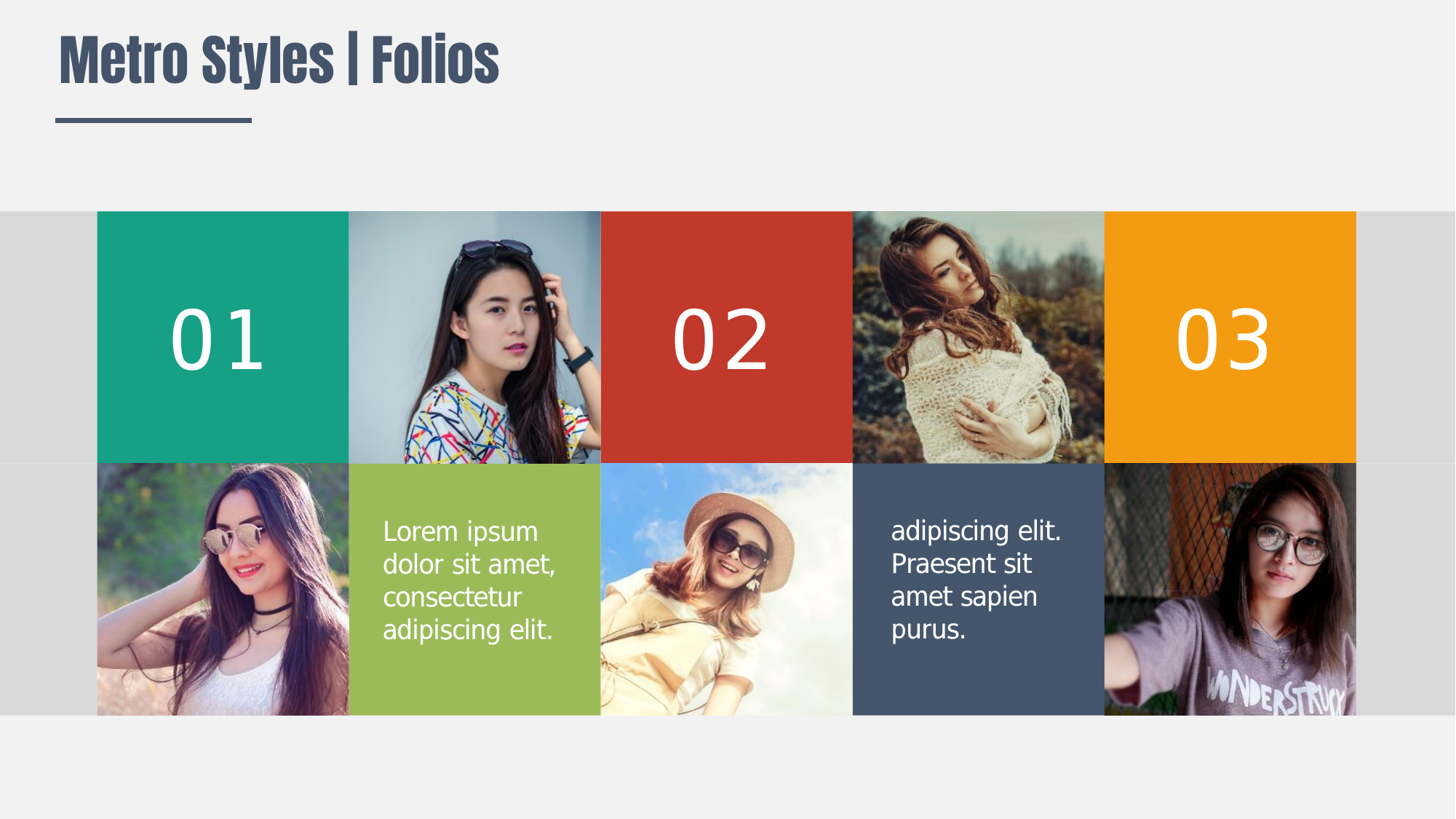

Metro Styles | Folios

01
02
03

adipiscing elit. Praesent sit amet sapien purus.
Lorem ipsum dolor sit amet, consectetur adipiscing elit.